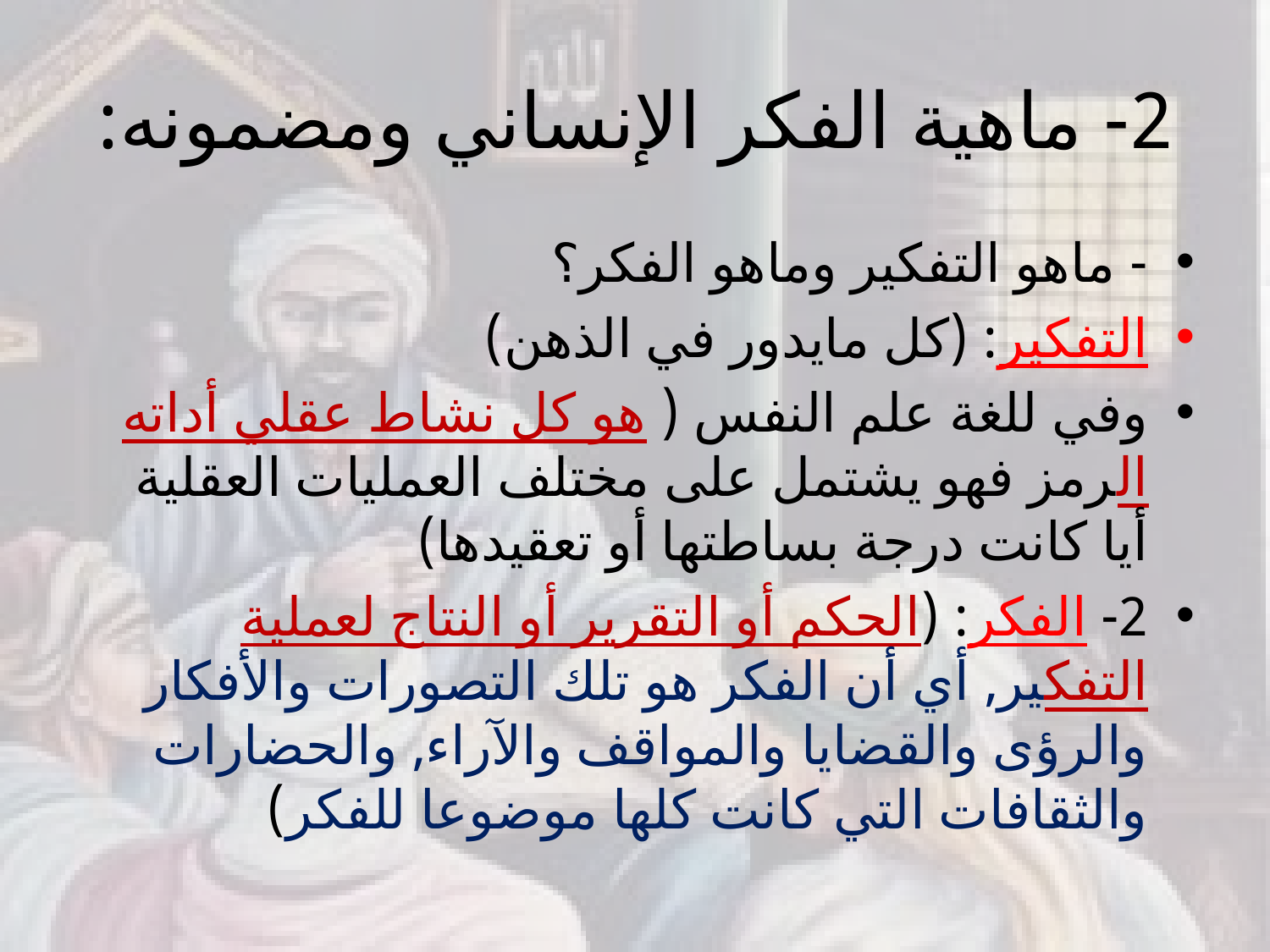

# 2- ماهية الفكر الإنساني ومضمونه:
- ماهو التفكير وماهو الفكر؟
التفكير: (كل مايدور في الذهن)
وفي للغة علم النفس ( هو كل نشاط عقلي أداته الرمز فهو يشتمل على مختلف العمليات العقلية أيا كانت درجة بساطتها أو تعقيدها)
2- الفكر: (الحكم أو التقرير أو النتاج لعملية التفكير, أي أن الفكر هو تلك التصورات والأفكار والرؤى والقضايا والمواقف والآراء, والحضارات والثقافات التي كانت كلها موضوعا للفكر)